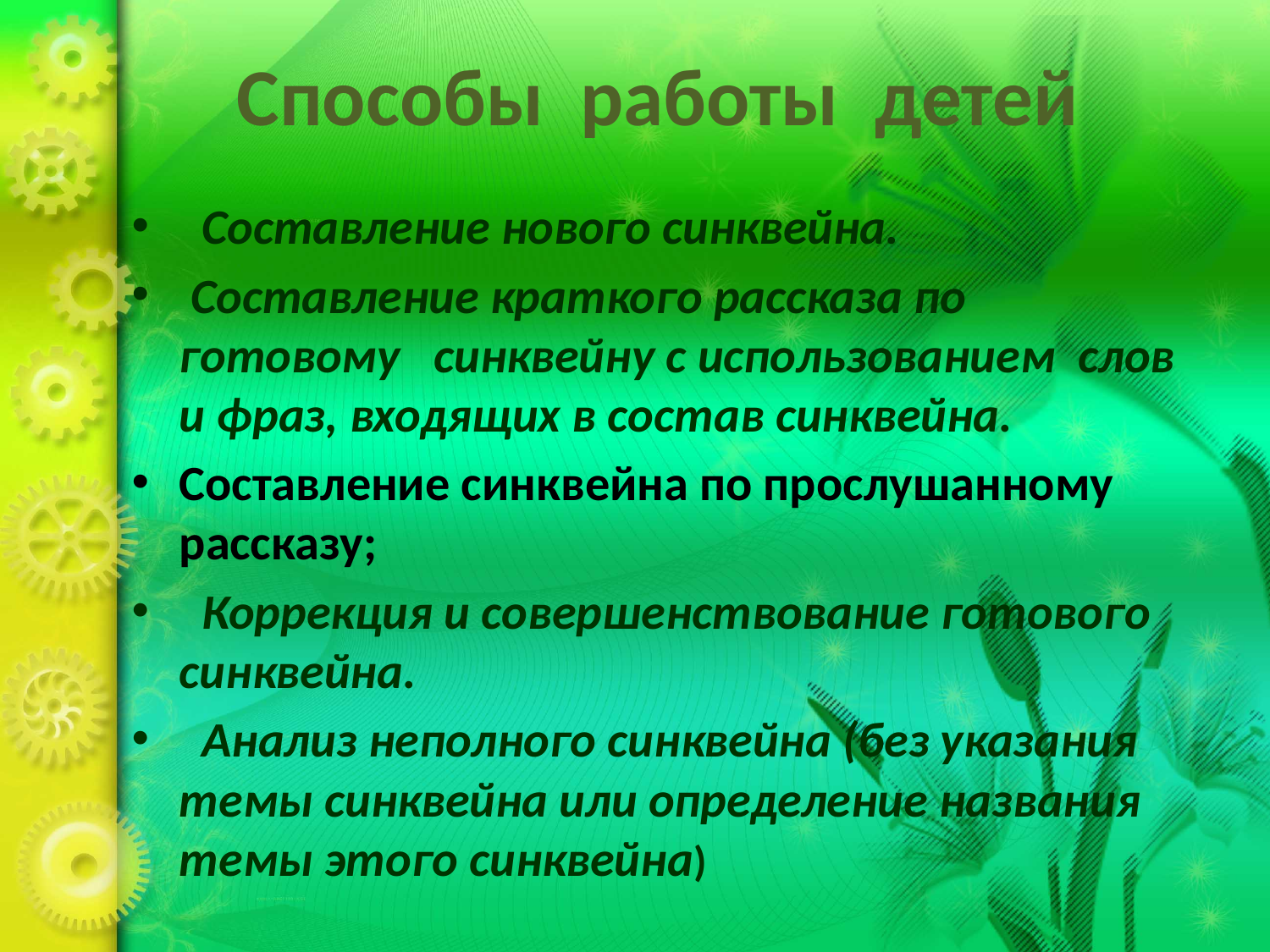

# Cпособы  работы  детей
  Составление нового синквейна.
 Составление краткого рассказа по готовому   синквейну с использованием  слов и фраз, входящих в состав синквейна.
Составление синквейна по прослушанному рассказу;
  Коррекция и совершенствование готового синквейна.
  Анализ неполного синквейна (без указания темы синквейна или определение названия темы этого синквейна)